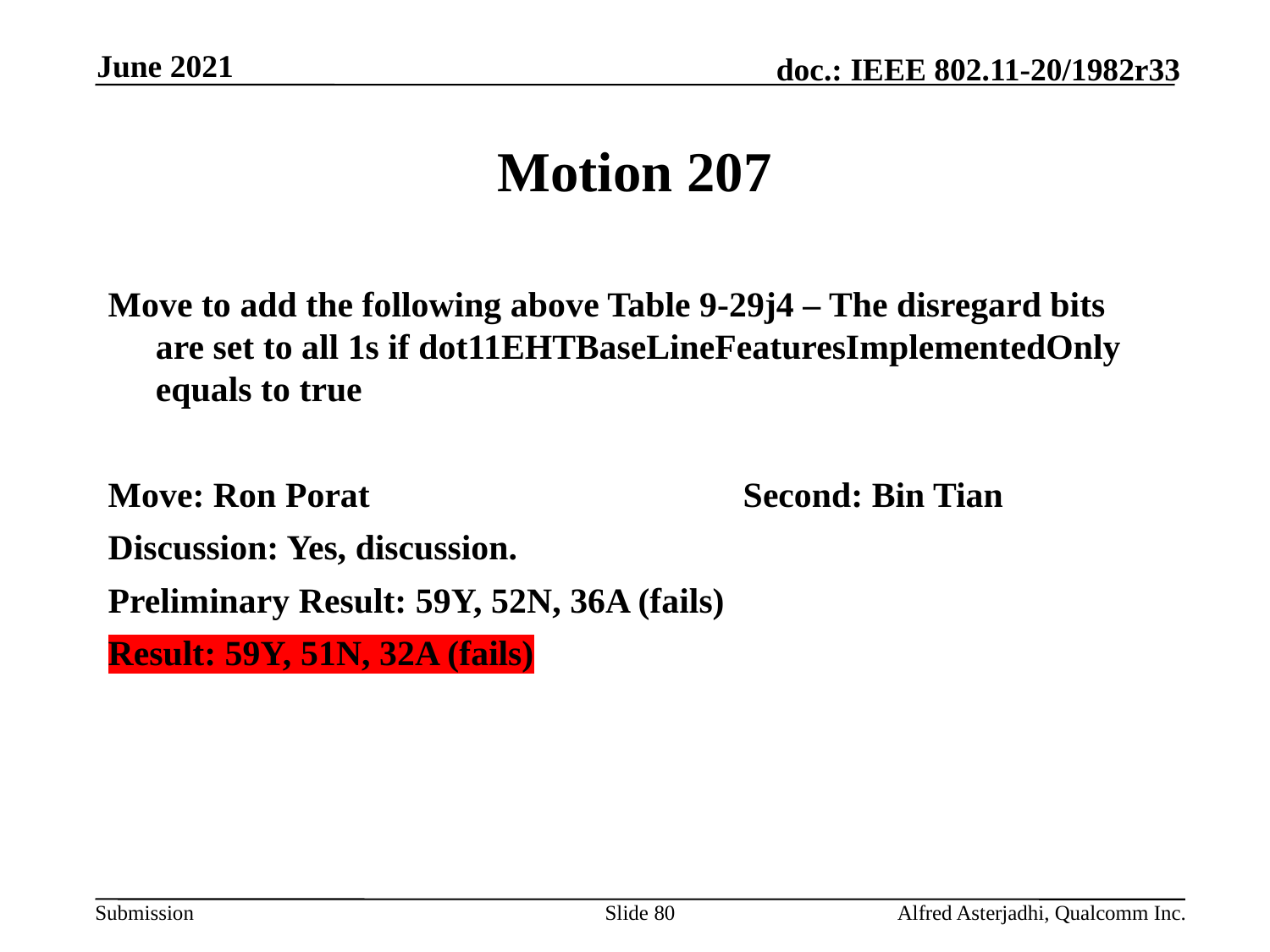

June 2021
# Motion 207
Move to add the following above Table 9-29j4 – The disregard bits are set to all 1s if dot11EHTBaseLineFeaturesImplementedOnly equals to true

Move: Ron Porat			Second: Bin Tian
Discussion: Yes, discussion.
Preliminary Result: 59Y, 52N, 36A (fails)
Result: 59Y, 51N, 32A (fails)

Slide 80
Alfred Asterjadhi, Qualcomm Inc.